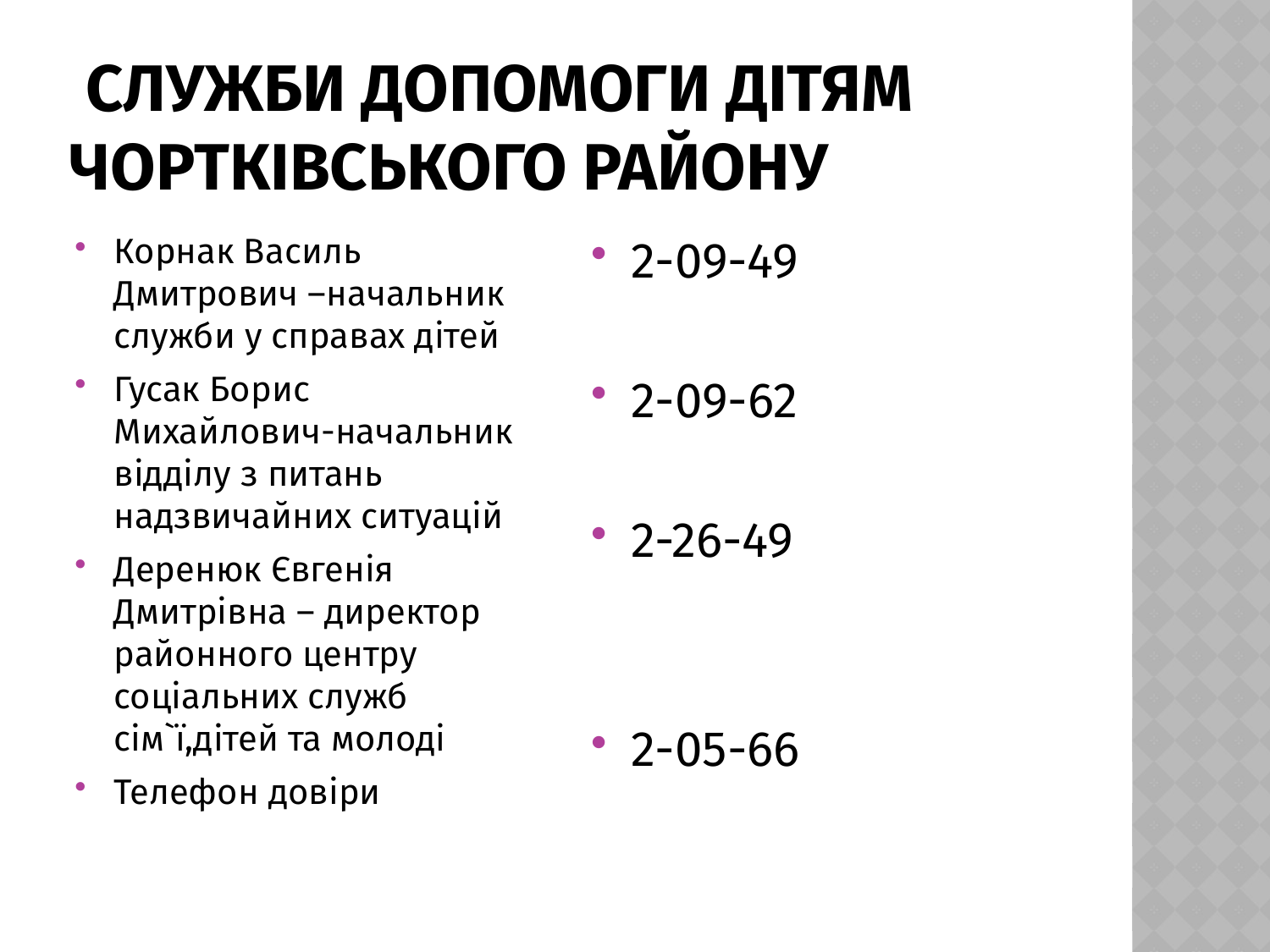

# Служби допомоги дітям Чортківського району
Корнак Василь Дмитрович –начальник служби у справах дітей
Гусак Борис Михайлович-начальник відділу з питань надзвичайних ситуацій
Деренюк Євгенія Дмитрівна – директор районного центру соціальних служб сім`ї,дітей та молоді
Телефон довіри
2-09-49

2-09-62

2-26-49

2-05-66